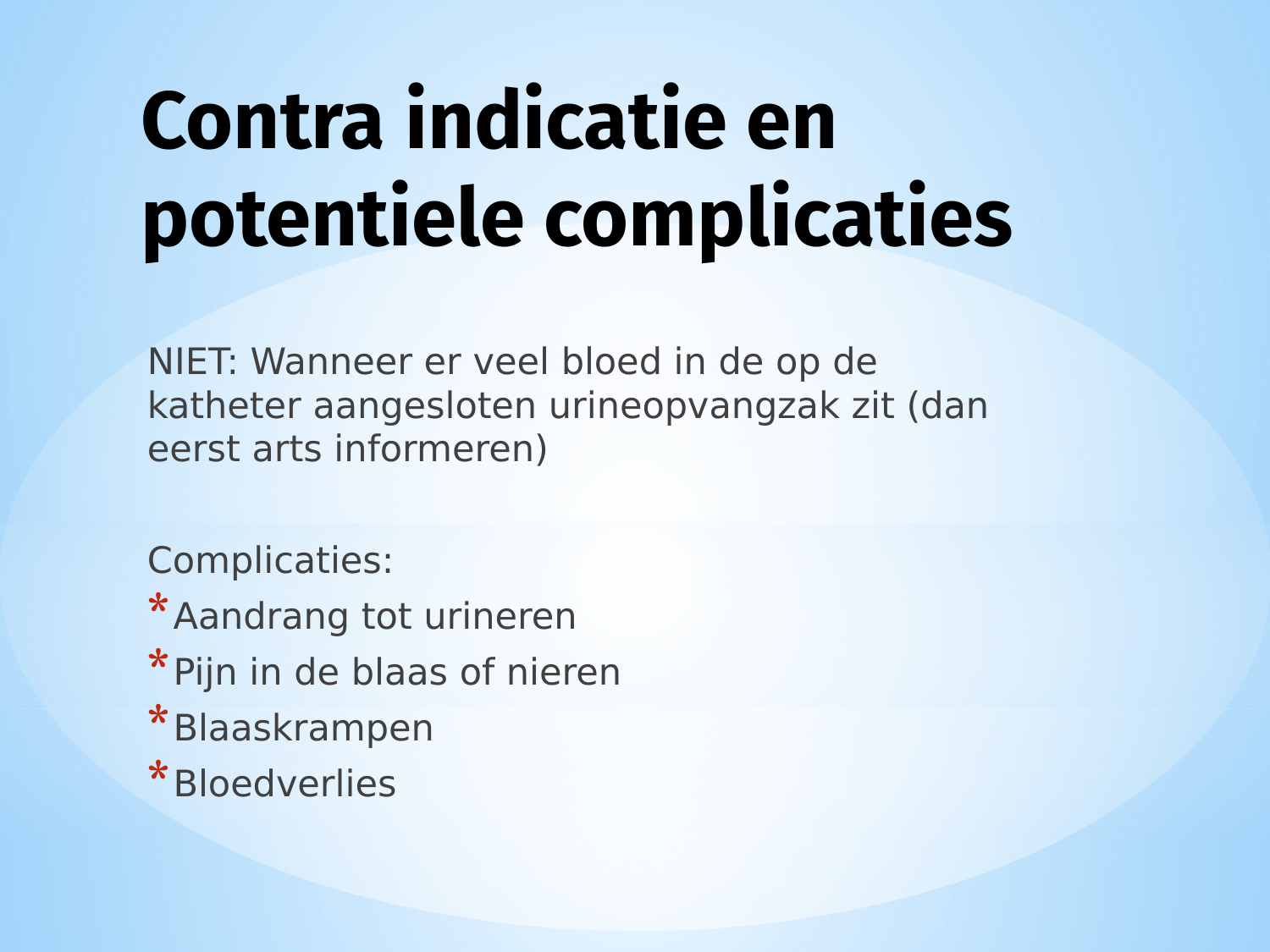

# Contra indicatie en potentiele complicaties
NIET: Wanneer er veel bloed in de op de katheter aangesloten urineopvangzak zit (dan eerst arts informeren)

Complicaties:
Aandrang tot urineren
Pijn in de blaas of nieren
Blaaskrampen
Bloedverlies